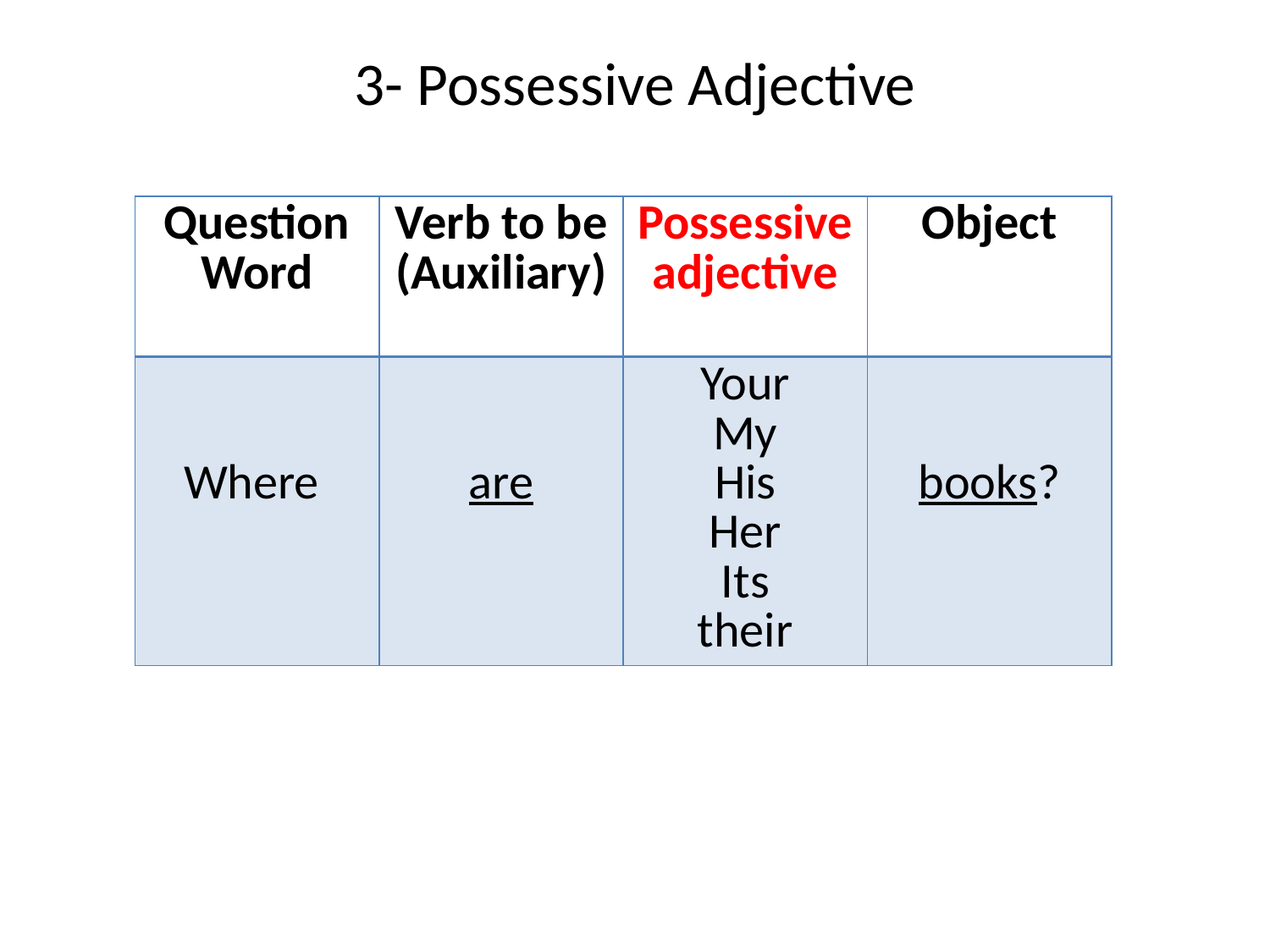

# 3- Possessive Adjective
| Question Word | Verb to be (Auxiliary) | Possessive adjective | Object |
| --- | --- | --- | --- |
| Where | are | Your My His Her Its their | books? |